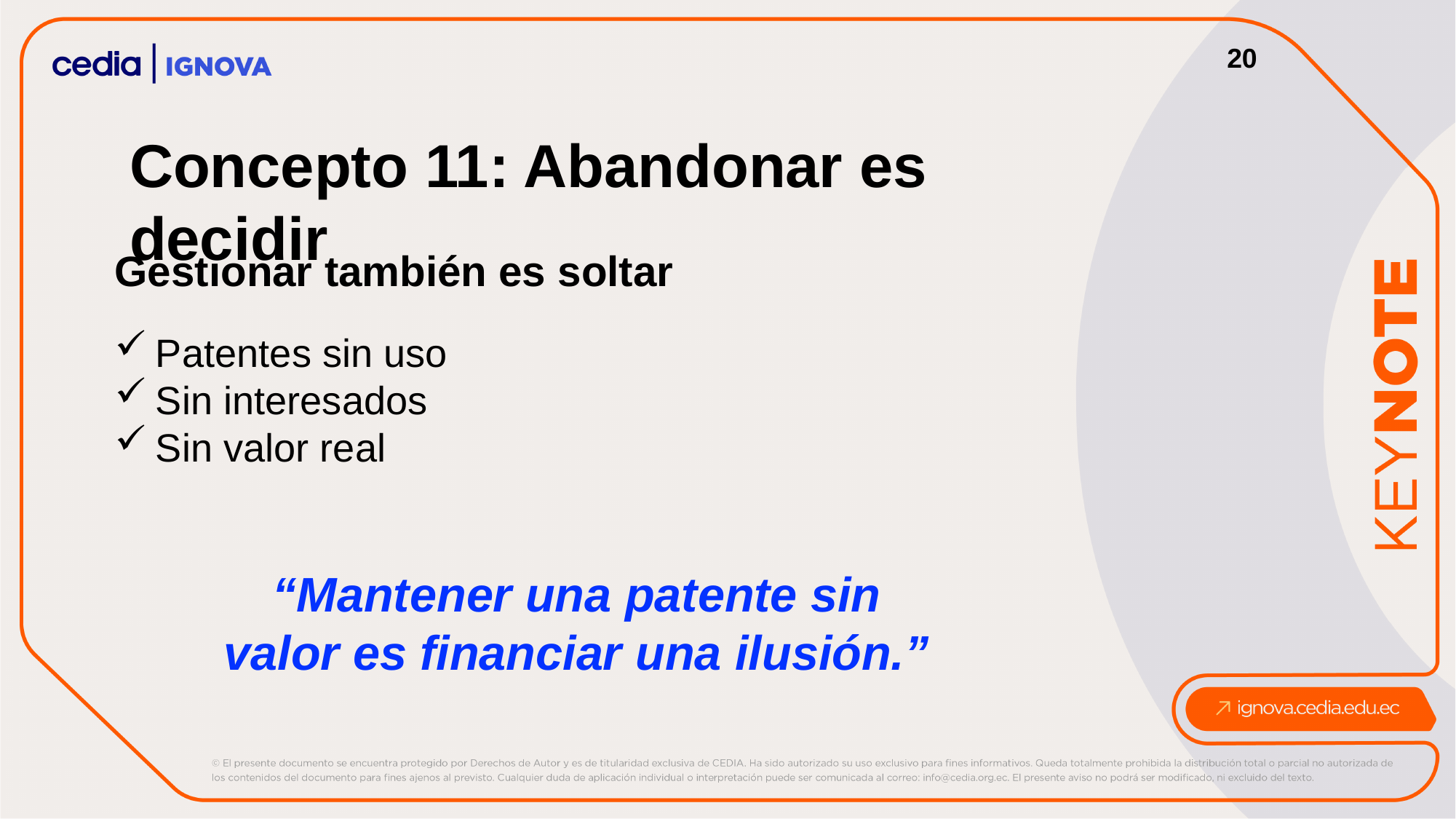

20
Concepto 11: Abandonar es decidir
Gestionar también es soltar

Patentes sin uso
Sin interesados
Sin valor real

“Mantener una patente sin valor es financiar una ilusión.”